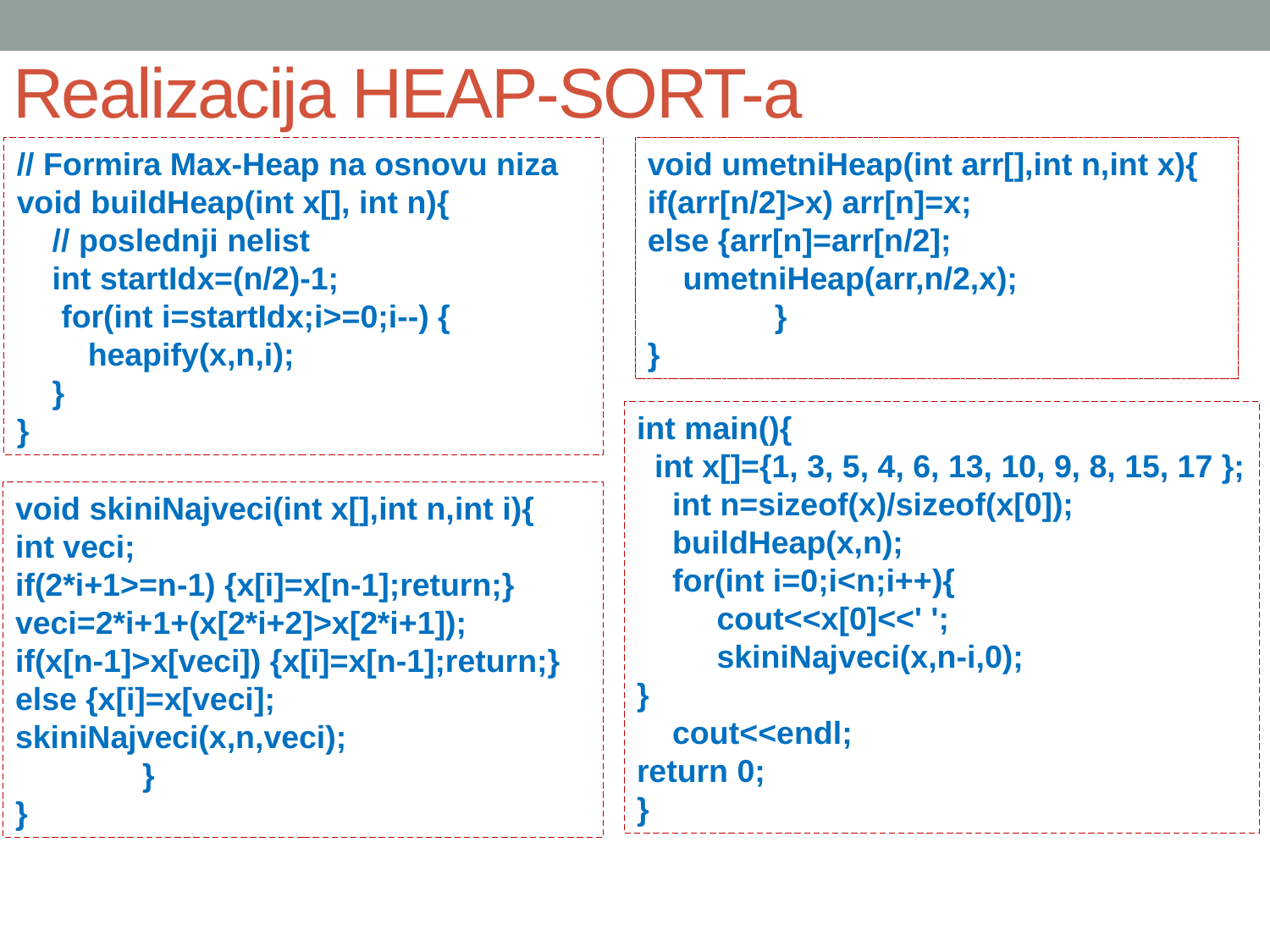

# Realizacija HEAP-SORT-a
// Formira Max-Heap na osnovu niza
void buildHeap(int x[], int n){
    // poslednji nelist
    int startIdx=(n/2)-1;
     for(int i=startIdx;i>=0;i--) {
        heapify(x,n,i);
    }
}
void umetniHeap(int arr[],int n,int x){
if(arr[n/2]>x) arr[n]=x;
else {arr[n]=arr[n/2];
    umetniHeap(arr,n/2,x);
	}
}
int main(){
  int x[]={1, 3, 5, 4, 6, 13, 10, 9, 8, 15, 17 };
    int n=sizeof(x)/sizeof(x[0]);
    buildHeap(x,n);
    for(int i=0;i<n;i++){
         cout<<x[0]<<' ';
         skiniNajveci(x,n-i,0);
}
    cout<<endl;
return 0;
}
void skiniNajveci(int x[],int n,int i){
int veci;
if(2*i+1>=n-1) {x[i]=x[n-1];return;}
veci=2*i+1+(x[2*i+2]>x[2*i+1]);
if(x[n-1]>x[veci]) {x[i]=x[n-1];return;}
else {x[i]=x[veci];
skiniNajveci(x,n,veci);
	}
}